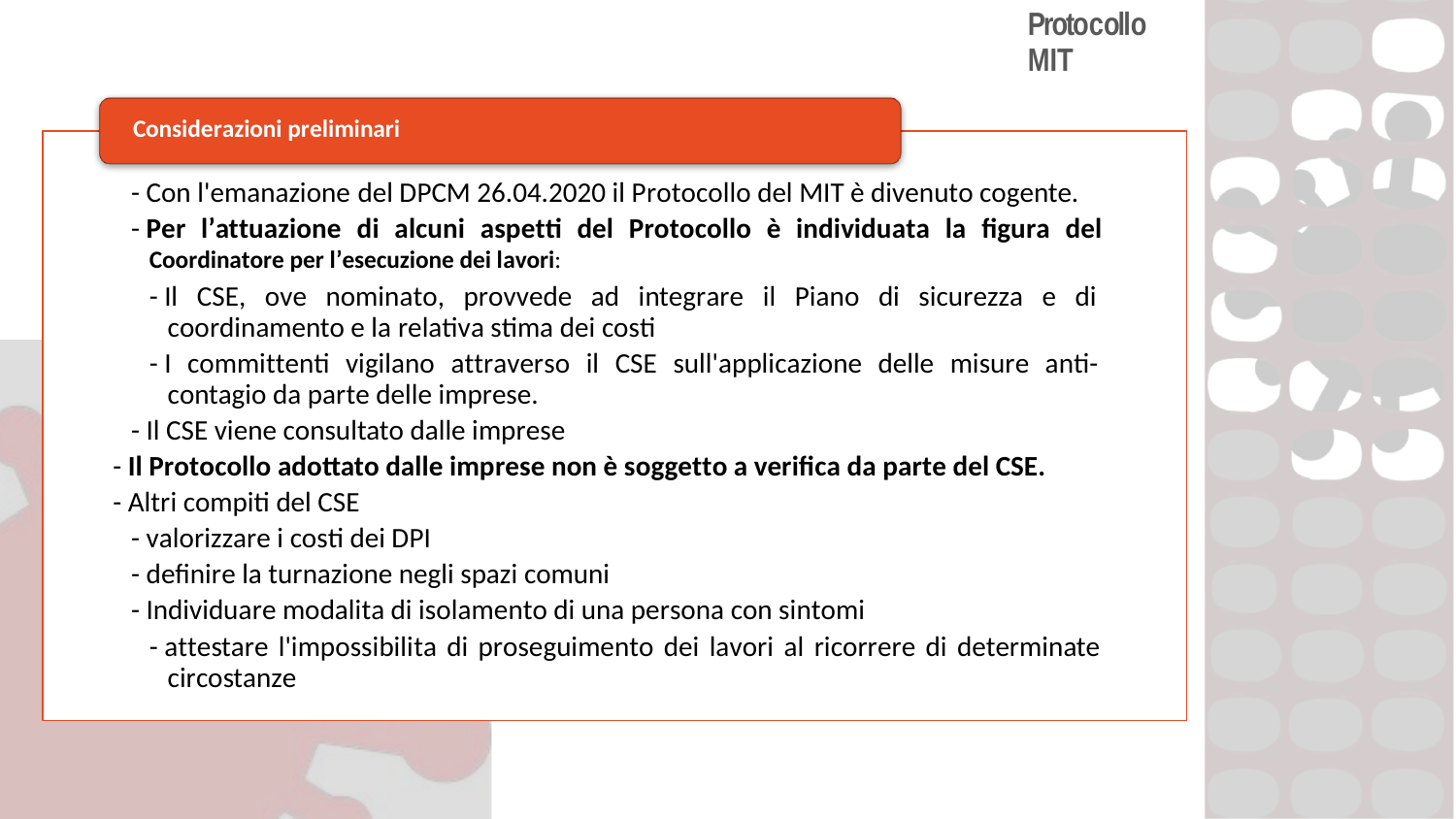

Protocollo MIT

Considerazioni preliminari

- Con l'emanazione del DPCM 26.04.2020 il Protocollo del MIT è divenuto cogente.
- Per  l’attuazione  di  alcuni  aspetti  del  Protocollo  è  individuata  la  figura  del
Coordinatore per l’esecuzione dei lavori:
- Il  CSE,   ove   nominato,  provvede  ad  integrare  il  Piano  di  sicurezza  e  di coordinamento e la relativa stima dei costi
- I  committenti  vigilano  attraverso  il  CSE  sull'applicazione  delle  misure  anti- contagio da parte delle imprese.
- Il CSE viene consultato dalle imprese
- Il Protocollo adottato dalle imprese non è soggetto a verifica da parte del CSE.
- Altri compiti del CSE
- valorizzare i costi dei DPI
- definire la turnazione negli spazi comuni
- Individuare modalita di isolamento di una persona con sintomi
- attestare l'impossibilita di proseguimento dei lavori al ricorrere di determinate circostanze